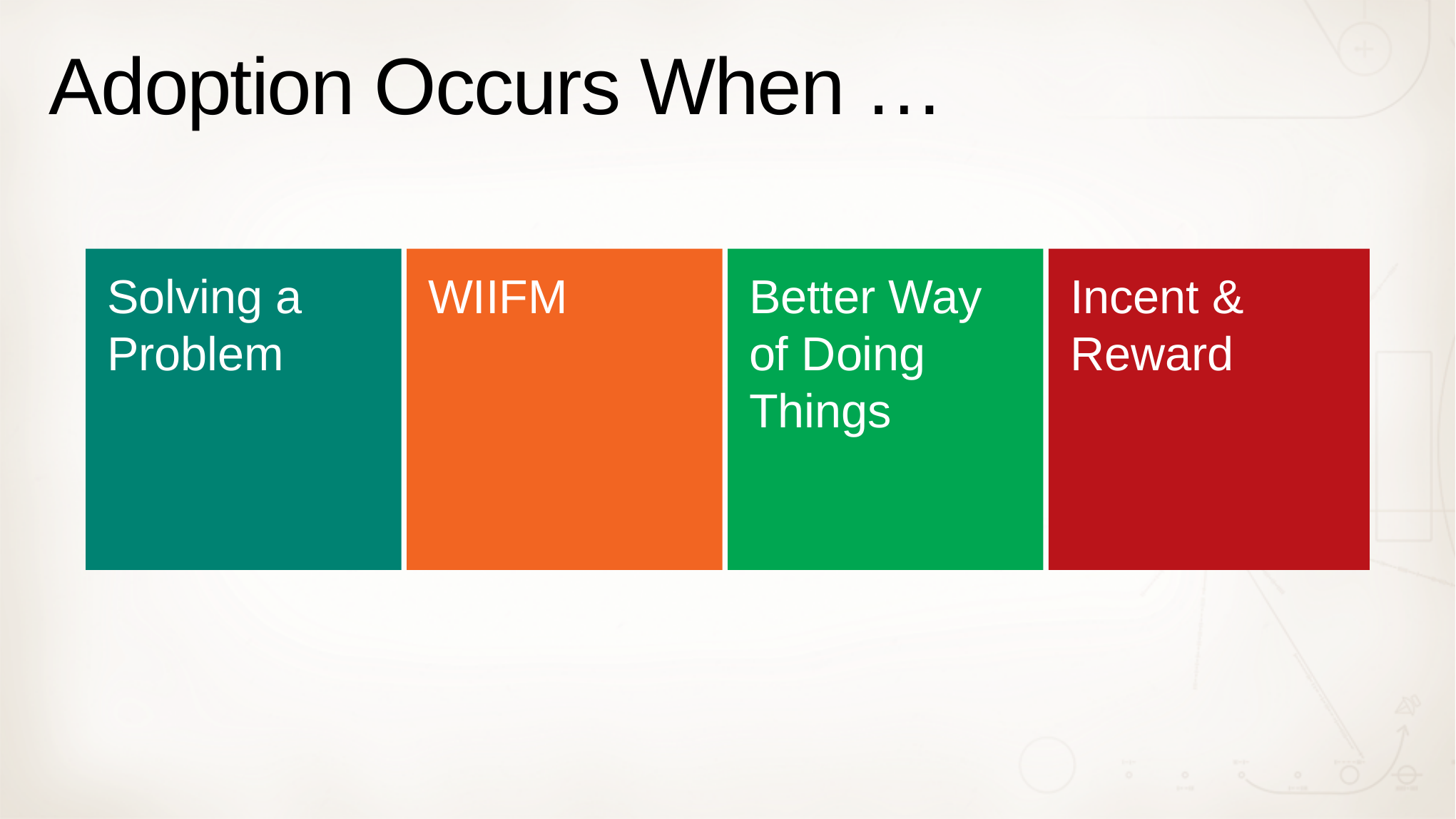

# Adoption Occurs When …
Solving a Problem
WIIFM
Better Way of Doing Things
Incent & Reward